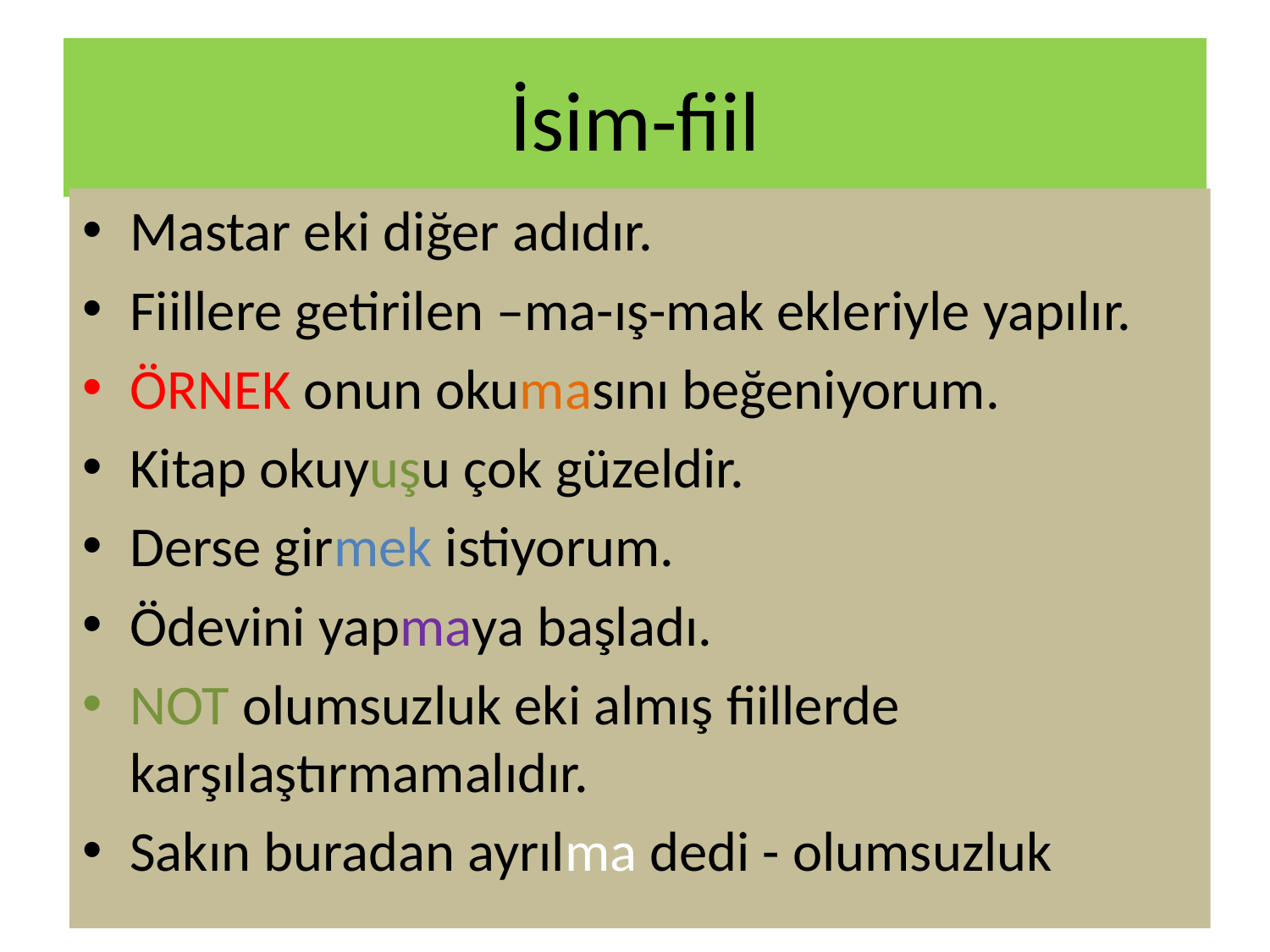

# İsim-fiil
Mastar eki diğer adıdır.
Fiillere getirilen –ma-ış-mak ekleriyle yapılır.
ÖRNEK onun okumasını beğeniyorum.
Kitap okuyuşu çok güzeldir.
Derse girmek istiyorum.
Ödevini yapmaya başladı.
NOT olumsuzluk eki almış fiillerde karşılaştırmamalıdır.
Sakın buradan ayrılma dedi - olumsuzluk